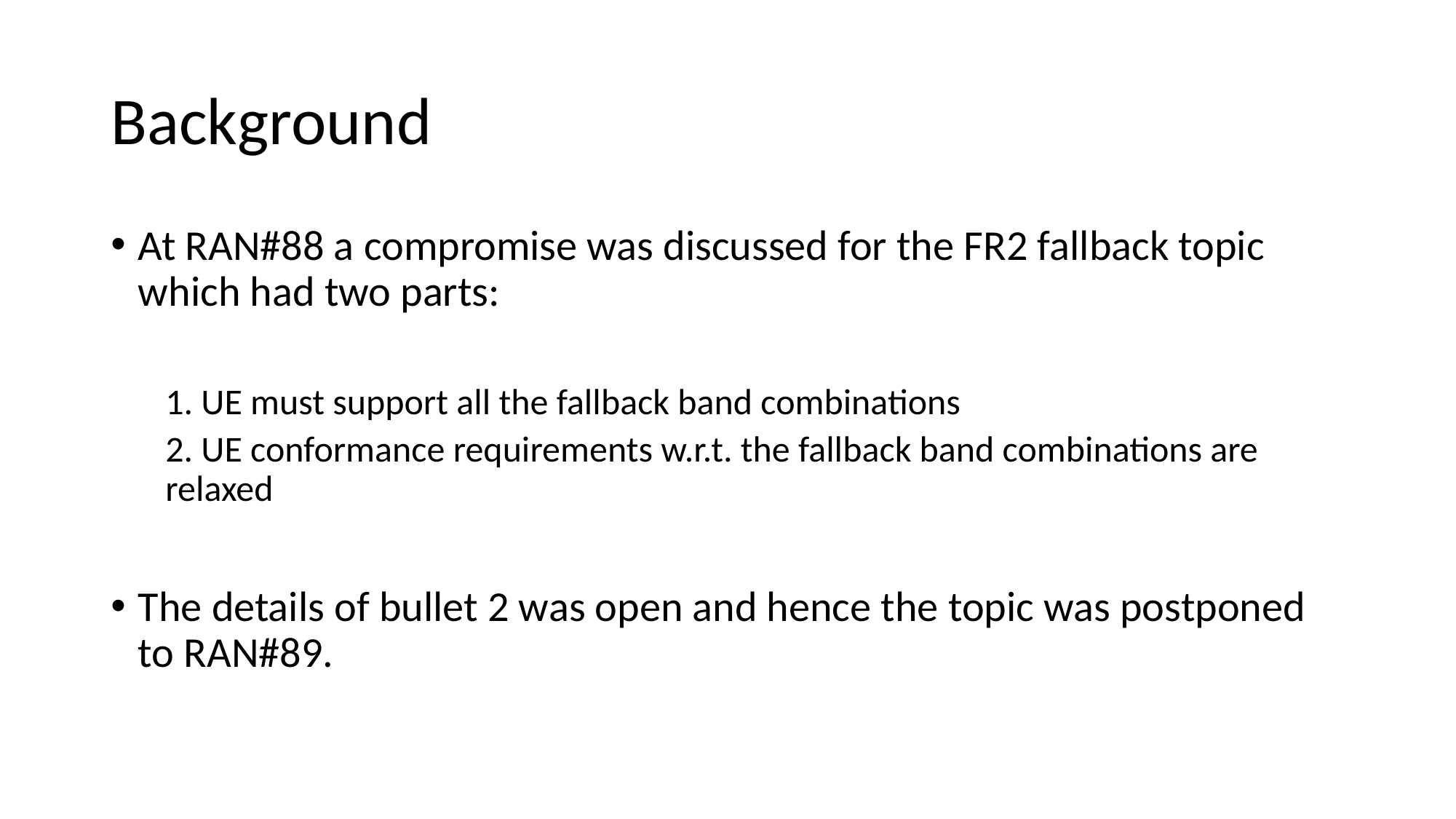

# Background
At RAN#88 a compromise was discussed for the FR2 fallback topic which had two parts:

1. UE must support all the fallback band combinations
2. UE conformance requirements w.r.t. the fallback band combinations are relaxed

The details of bullet 2 was open and hence the topic was postponed to RAN#89.